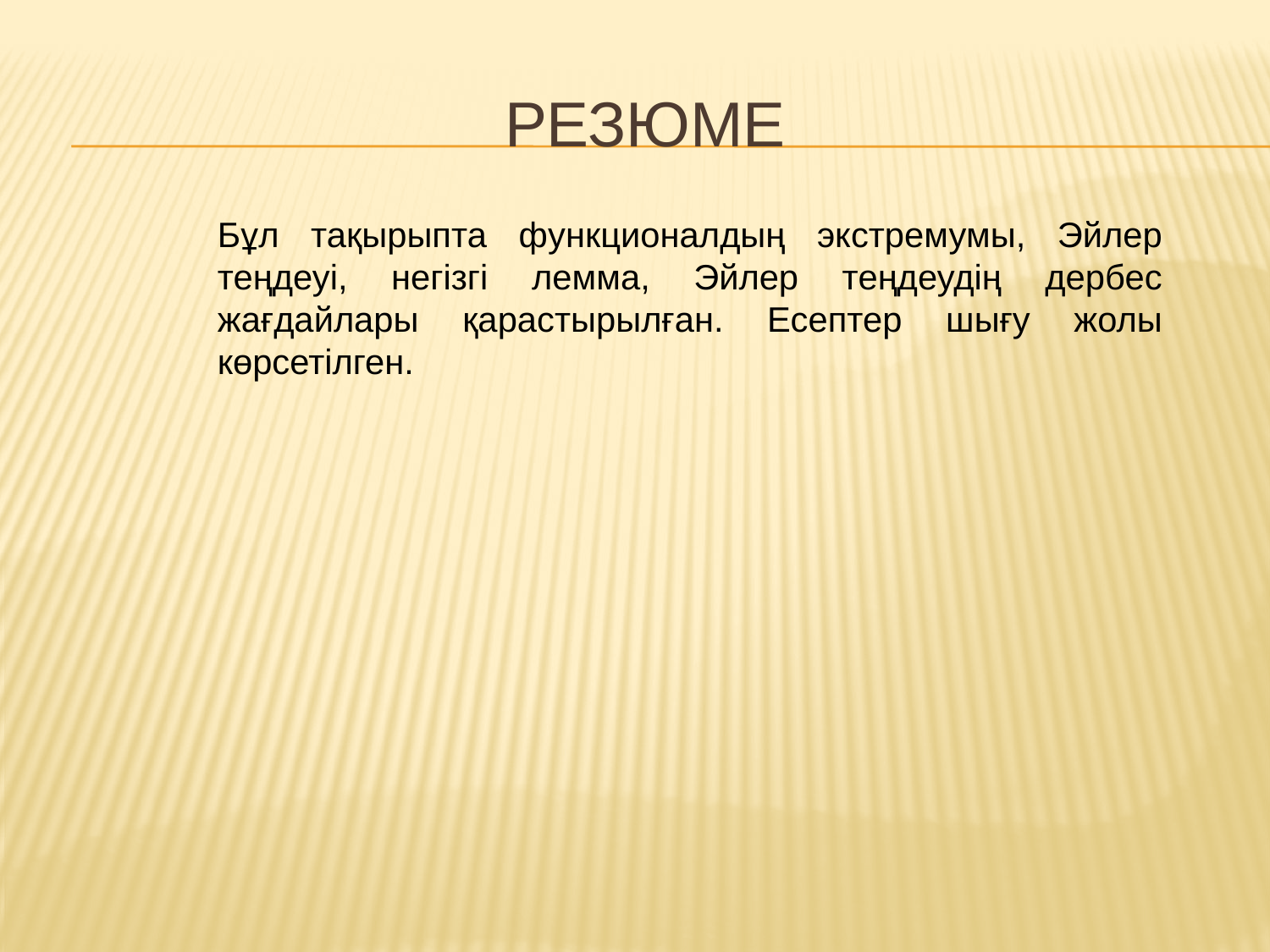

# РЕЗЮМЕ
Бұл тақырыпта функционалдың экстремумы, Эйлер теңдеуі, негізгі лемма, Эйлер теңдеудің дербес жағдайлары қарастырылған. Есептер шығу жолы көрсетілген.